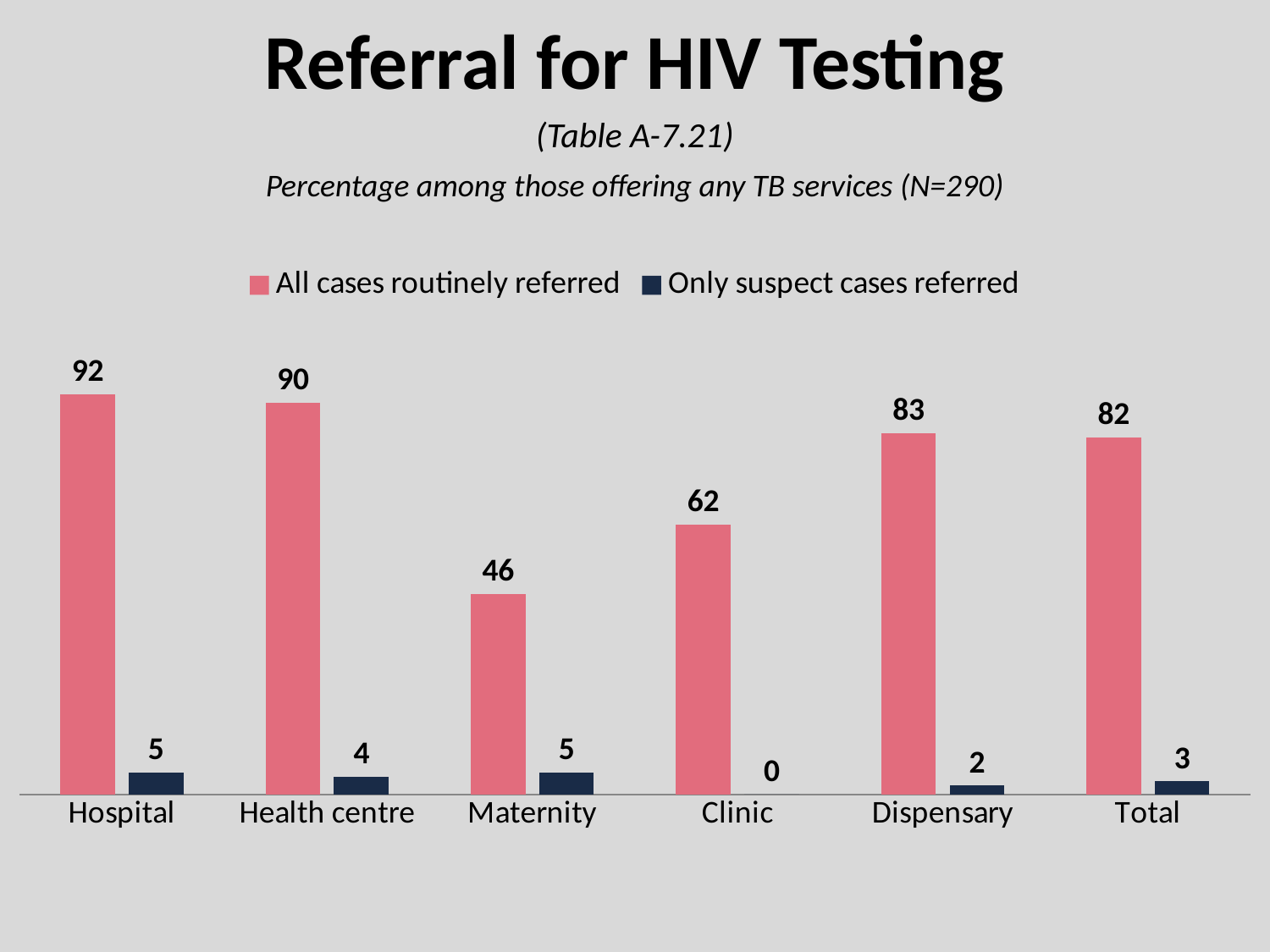

# Referral for HIV Testing
(Table A-7.21)
Percentage among those offering any TB services (N=290)

### Chart

| Category | All cases routinely referred | Only suspect cases referred |
|---|---|---|
| Hospital | 92.0 | 5.0 |
| Health centre | 90.0 | 4.0 |
| Maternity | 46.0 | 5.0 |
| Clinic | 62.0 | 0.0 |
| Dispensary | 83.0 | 2.0 |
| Total | 82.0 | 3.0 |